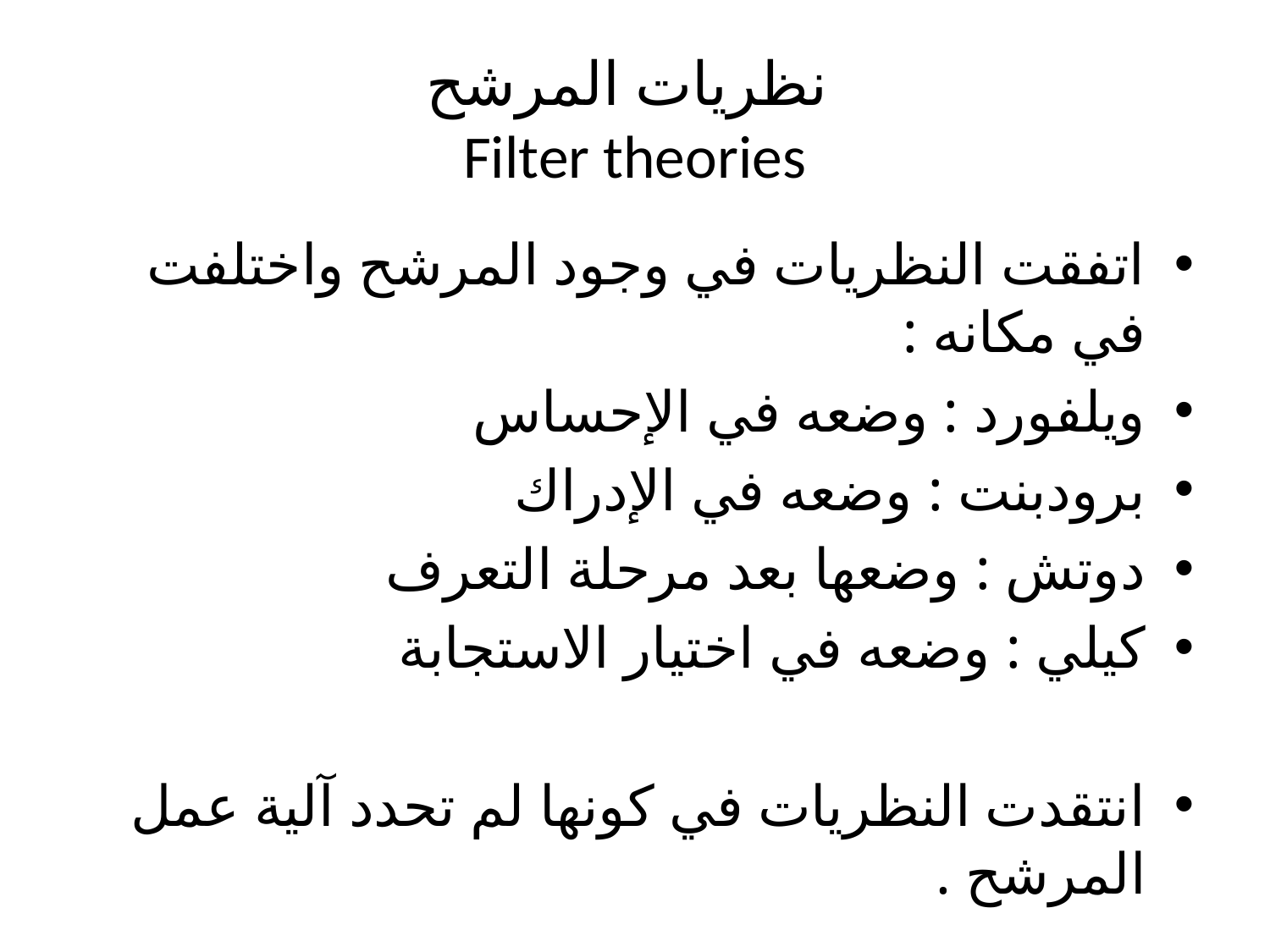

# نظريات المرشح Filter theories
اتفقت النظريات في وجود المرشح واختلفت في مكانه :
ويلفورد : وضعه في الإحساس
برودبنت : وضعه في الإدراك
دوتش : وضعها بعد مرحلة التعرف
كيلي : وضعه في اختيار الاستجابة

انتقدت النظريات في كونها لم تحدد آلية عمل المرشح .